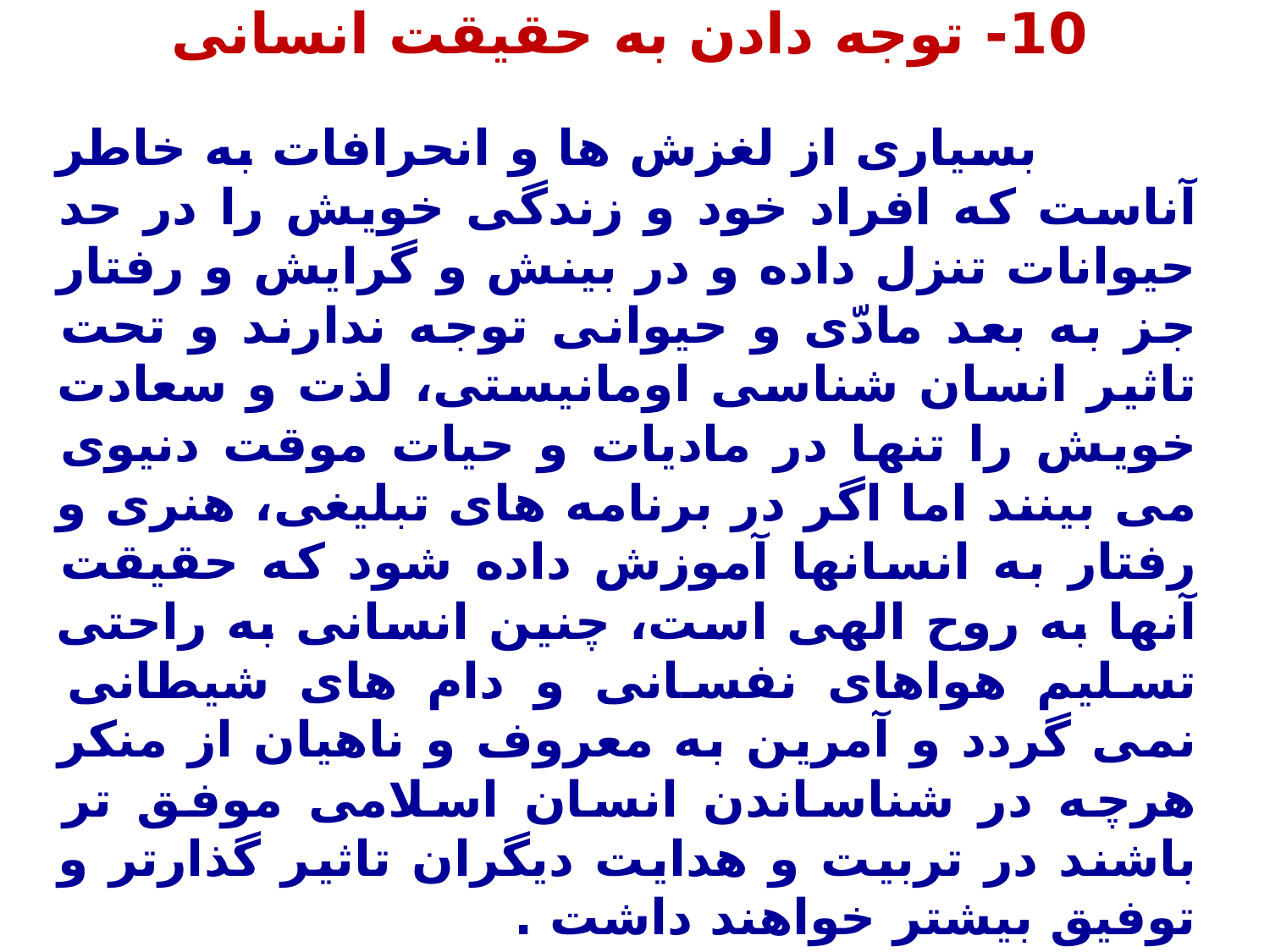

10- توجه دادن به حقیقت انسانی

       بسیاری از لغزش ها و انحرافات به خاطر آناست که افراد خود و زندگی خویش را در حد حیوانات تنزل داده و در بینش و گرایش و رفتار جز به بعد مادّی و حیوانی توجه ندارند و تحت تاثیر انسان شناسی اومانیستی، لذت و سعادت خویش را تنها در مادیات و حیات موقت دنیوی می بینند اما اگر در برنامه های تبلیغی، هنری و رفتار به انسانها آموزش داده شود که حقیقت آنها به روح الهی است، چنین انسانی به راحتی تسلیم هواهای نفسانی و دام های شیطانی نمی گردد و آمرین به معروف و ناهیان از منکر هرچه در شناساندن انسان اسلامی موفق تر باشند در تربیت و هدایت دیگران تاثیر گذارتر و توفیق بیشتر خواهند داشت .